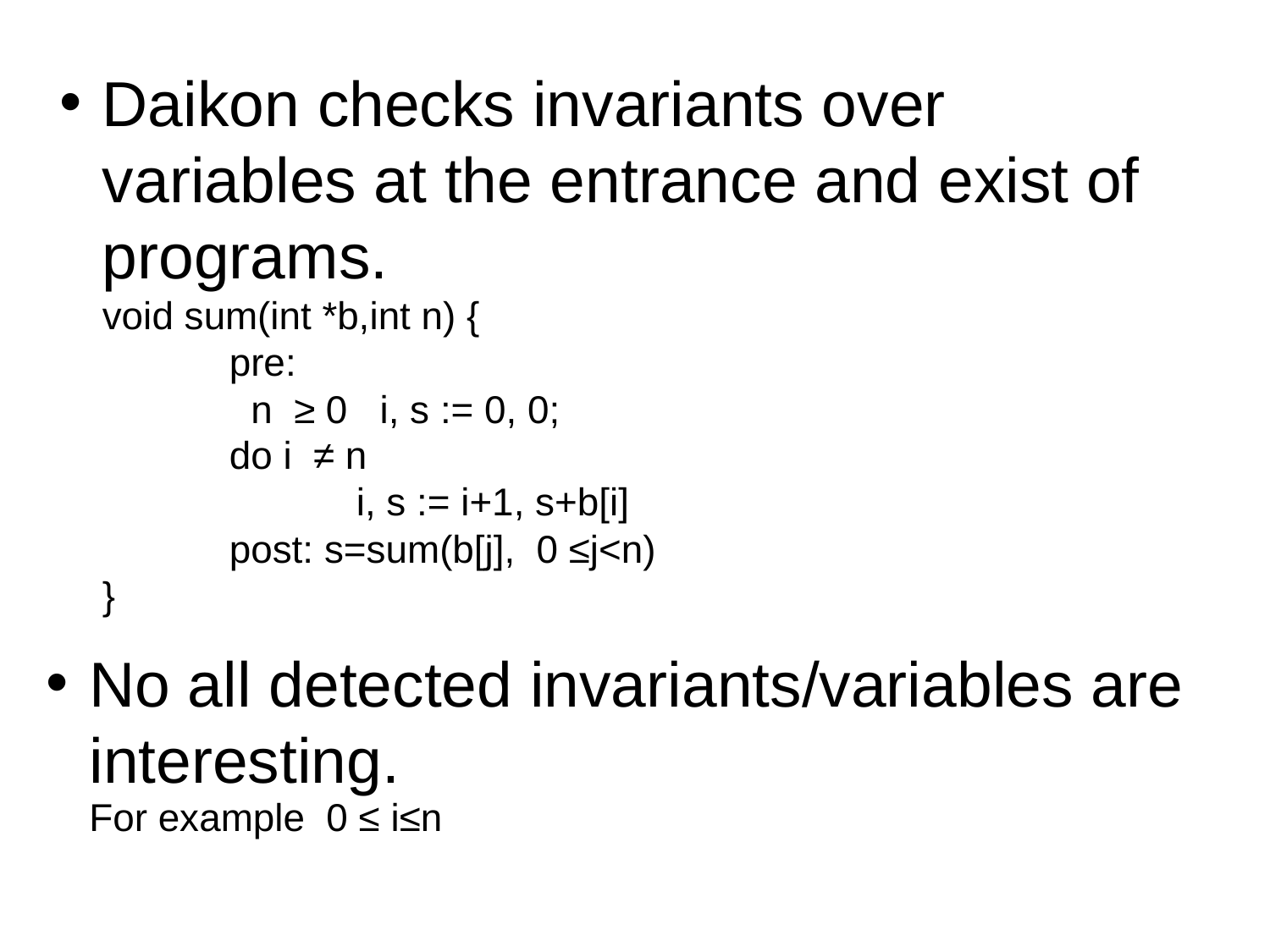

Daikon checks invariants over variables at the entrance and exist of programs.
	void sum(int *b,int n) {
		pre:
		  n  ≥ 0   i, s := 0, 0;
		do i  ≠ n
			i, s := i+1, s+b[i]
		post: s=sum(b[j],  0 ≤j<n)
	}
No all detected invariants/variables are interesting.
  	For example  0 ≤ i≤n